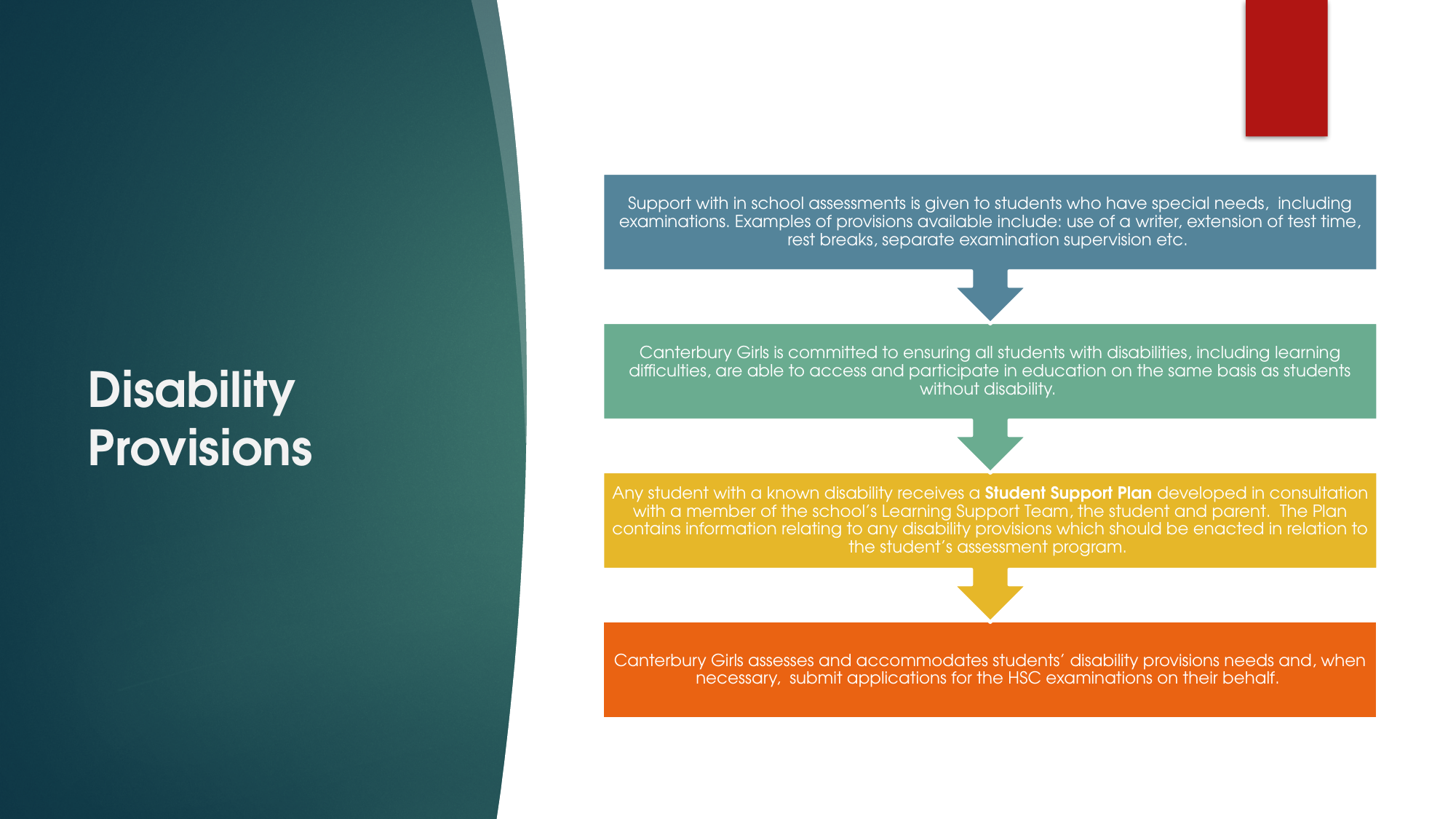

# Disability Provisions
Canterbury Girls assesses and accommodates students’ disability provisions needs and, when necessary,  submit applications for the HSC examinations on their behalf.
Any student with a known disability receives a Student Support Plan developed in consultation with a member of the school’s Learning Support Team, the student and parent.  The Plan contains information relating to any disability provisions which should be enacted in relation to the student’s assessment program.
Canterbury Girls is committed to ensuring all students with disabilities, including learning difficulties, are able to access and participate in education on the same basis as students without disability.
Support with in school assessments is given to students who have special needs,  including examinations. Examples of provisions available include: use of a writer, extension of test time, rest breaks, separate examination supervision etc.